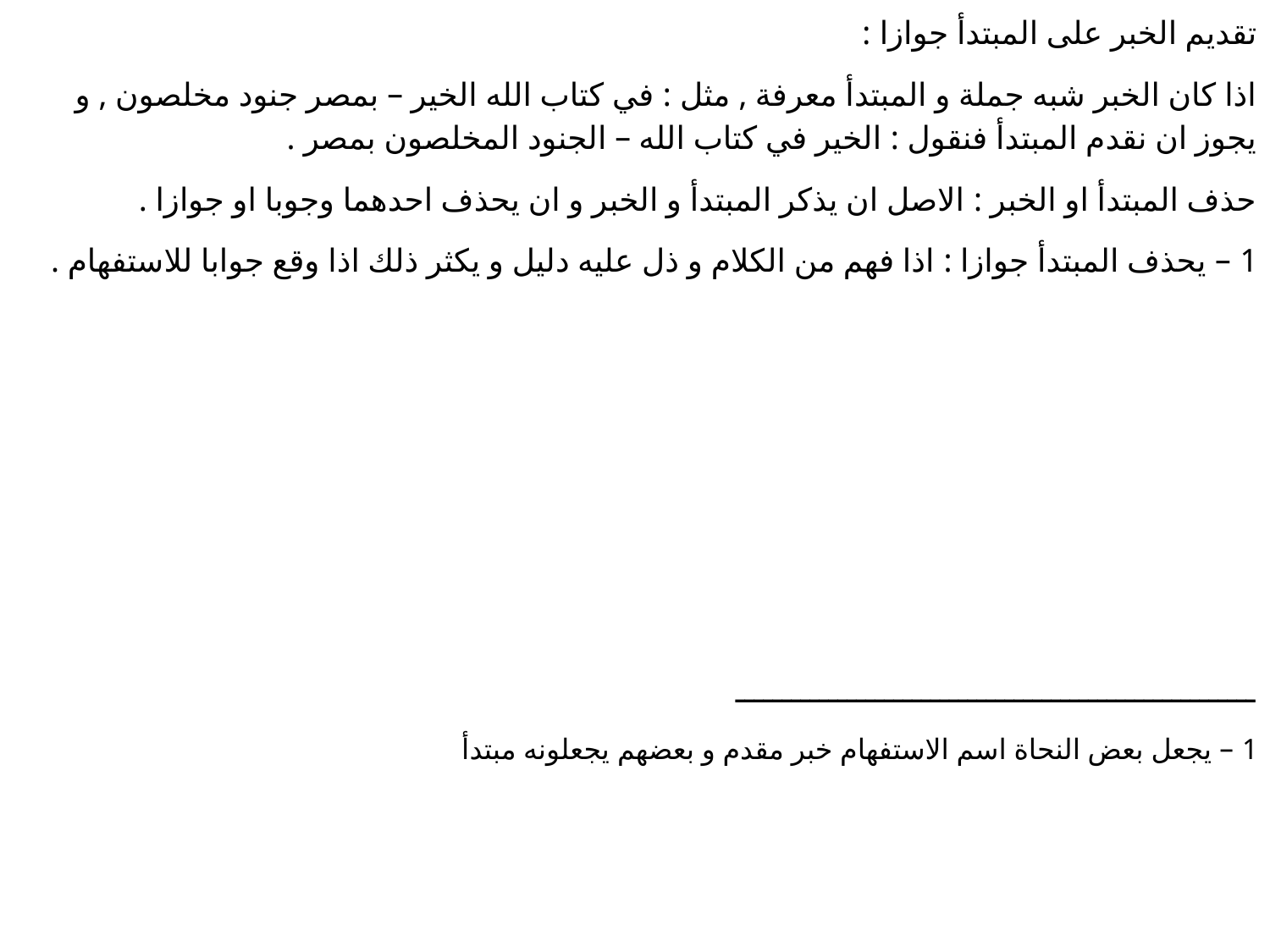

تقديم الخبر على المبتدأ جوازا :
اذا كان الخبر شبه جملة و المبتدأ معرفة , مثل : في كتاب الله الخير – بمصر جنود مخلصون , و يجوز ان نقدم المبتدأ فنقول : الخير في كتاب الله – الجنود المخلصون بمصر .
حذف المبتدأ او الخبر : الاصل ان يذكر المبتدأ و الخبر و ان يحذف احدهما وجوبا او جوازا .
1 – يحذف المبتدأ جوازا : اذا فهم من الكلام و ذل عليه دليل و يكثر ذلك اذا وقع جوابا للاستفهام .

ــــــــــــــــــــــــــــــــــــــــــــــــــــــــ
1 – يجعل بعض النحاة اسم الاستفهام خبر مقدم و بعضهم يجعلونه مبتدأ